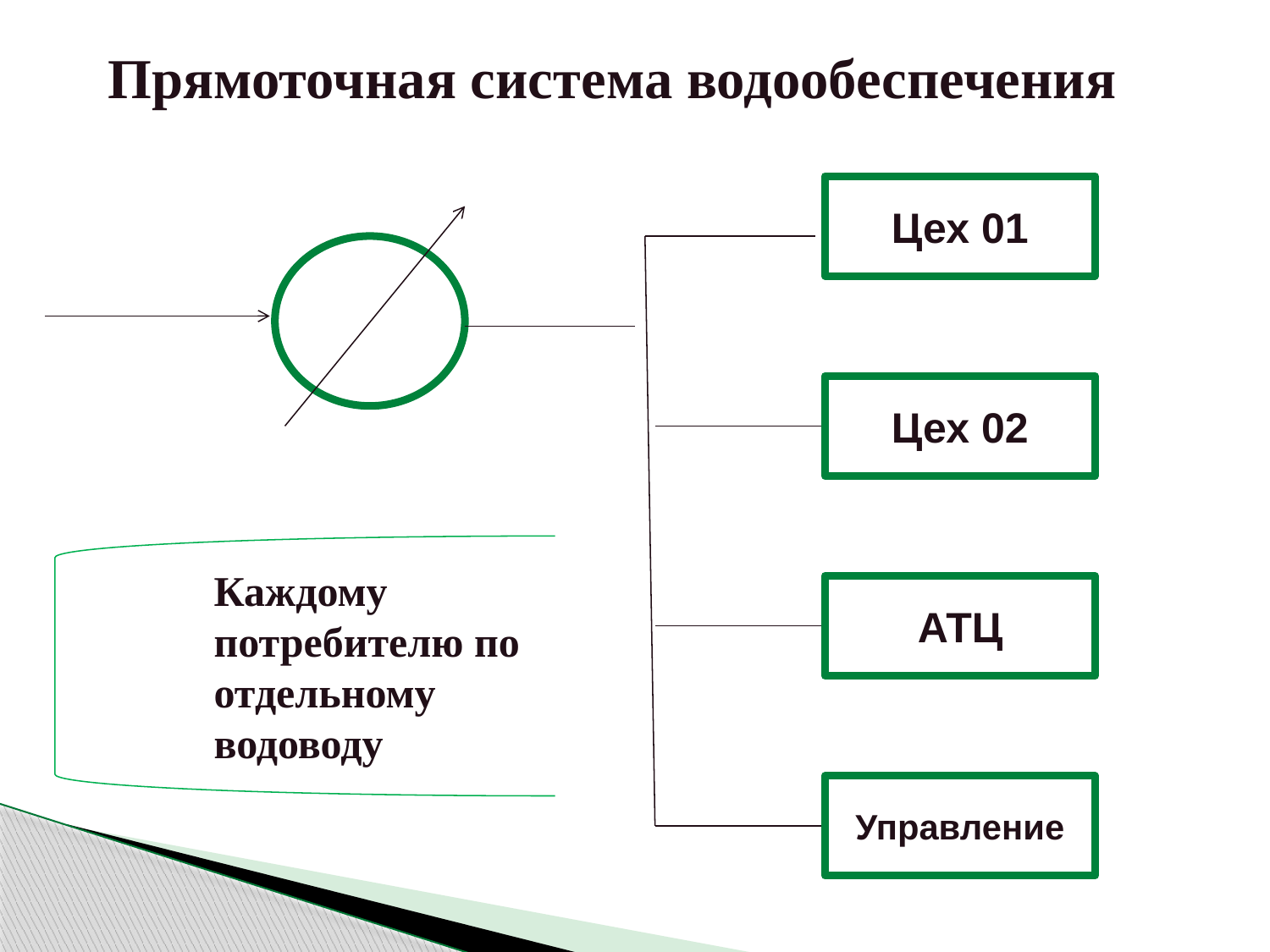

Прямоточная система водообеспечения
Цех 01

Цех 02
Каждому потребителю по отдельному водоводу
АТЦ
Управление